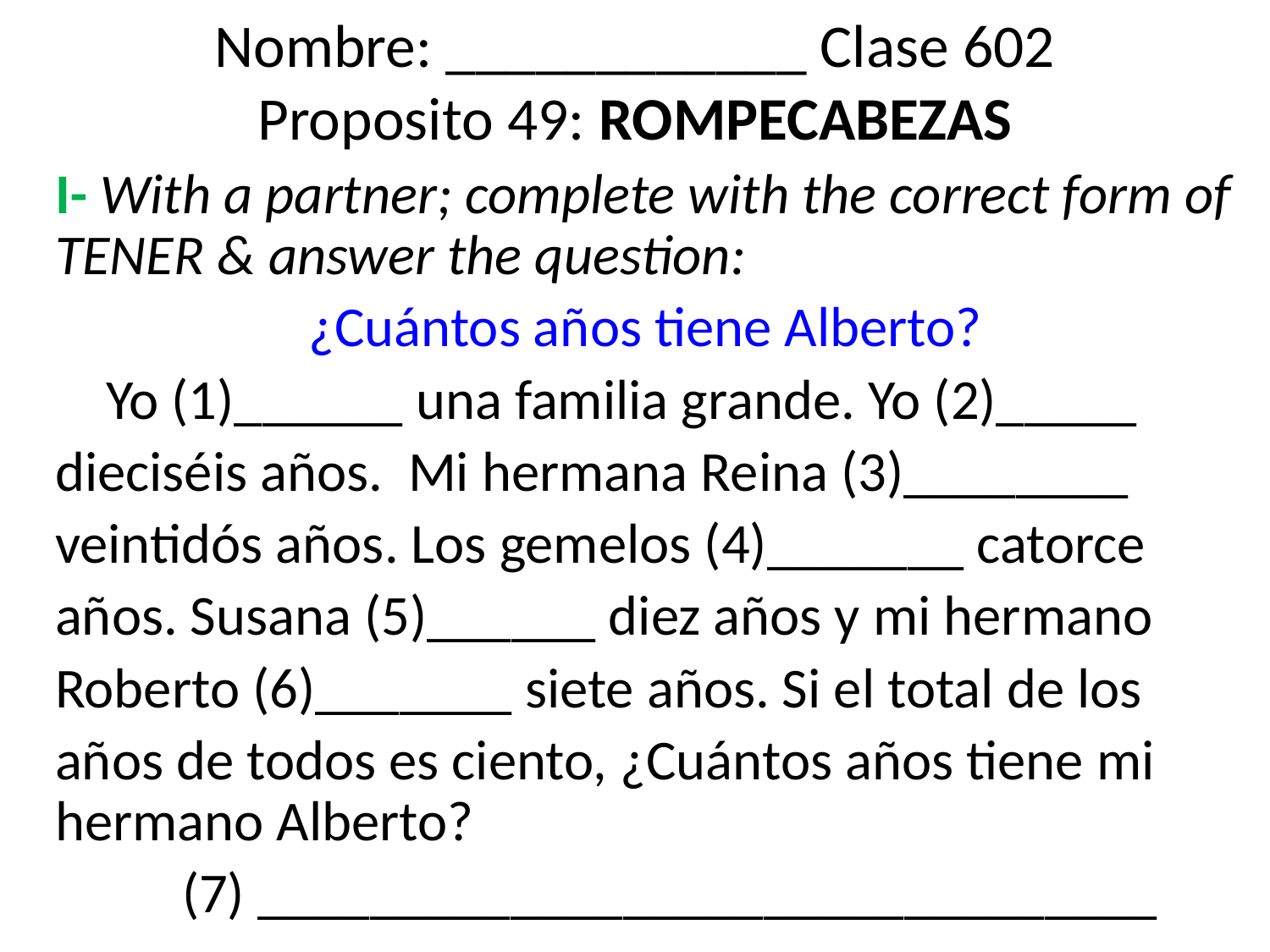

# Nombre: ____________ Clase 602 Proposito 49: ROMPECABEZAS
I- With a partner; complete with the correct form of TENER & answer the question:
¿Cuántos años tiene Alberto?
    Yo (1)______ una familia grande. Yo (2)_____
dieciséis años.  Mi hermana Reina (3)________
veintidós años. Los gemelos (4)_______ catorce
años. Susana (5)______ diez años y mi hermano
Roberto (6)_______ siete años. Si el total de los
años de todos es ciento, ¿Cuántos años tiene mi
hermano Alberto?
	(7) ________________________________